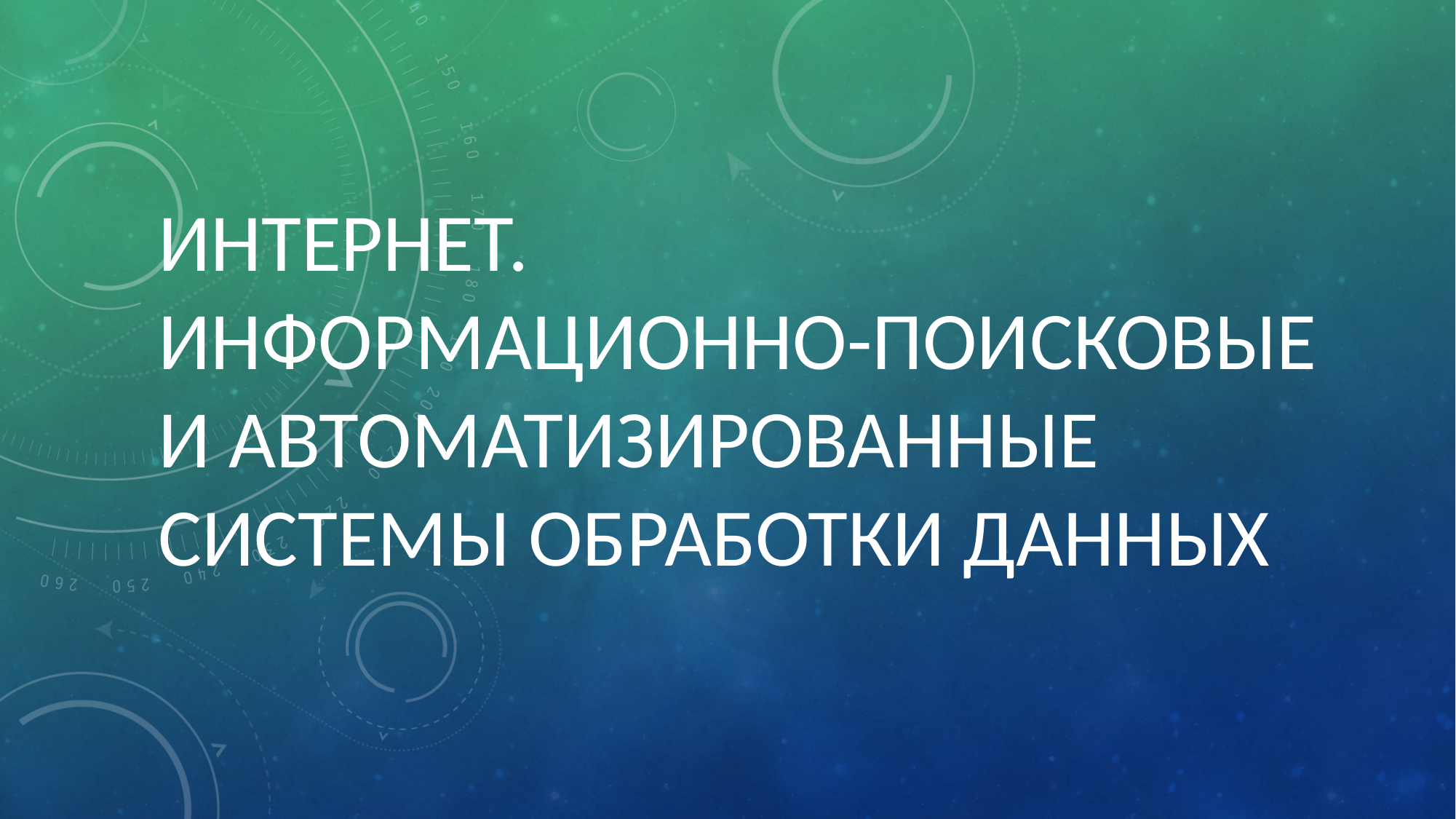

# Интернет. информационно-поисковые и автоматизированные системы обработки данных